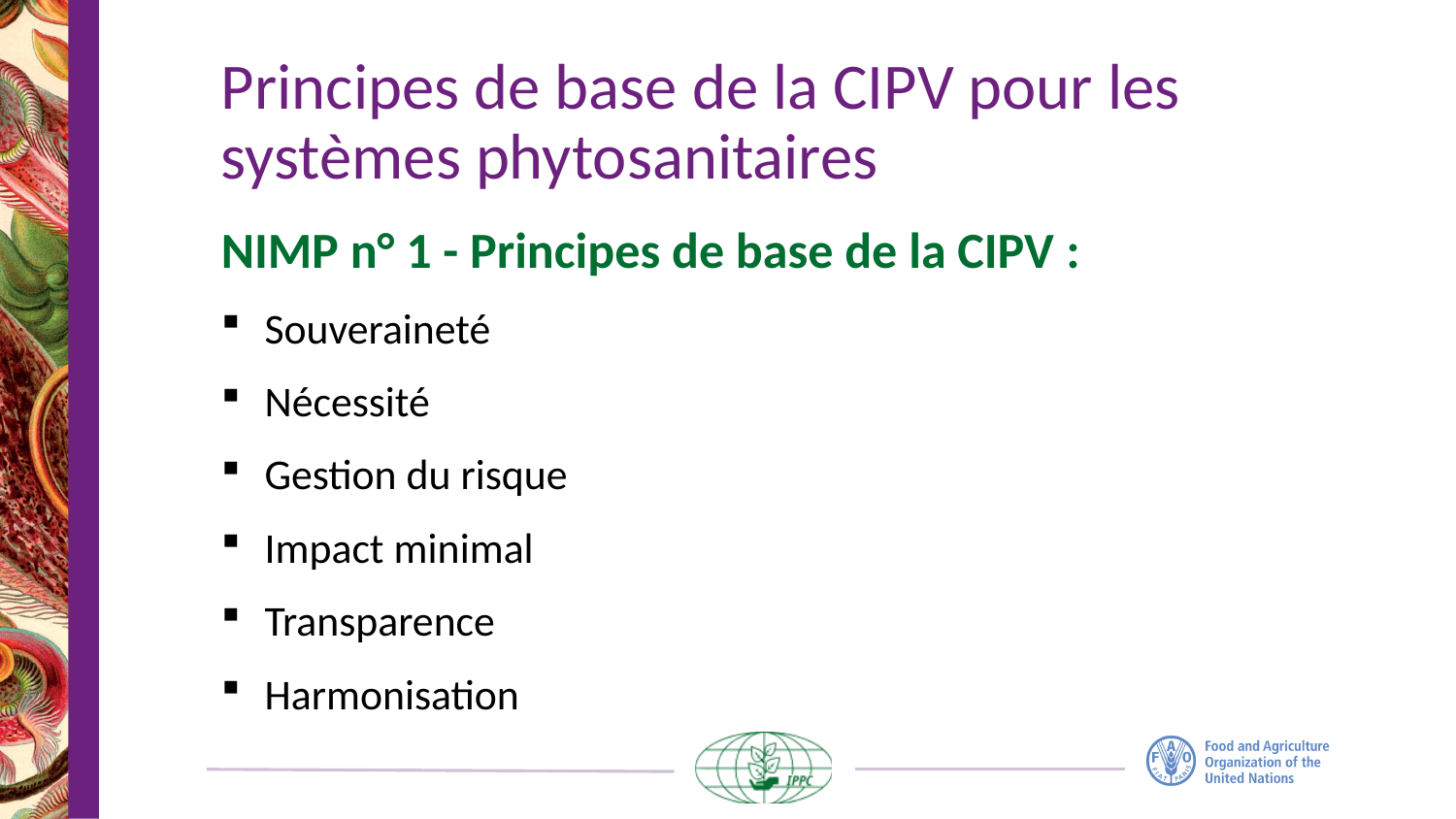

# Principes de base de la CIPV pour les systèmes phytosanitaires
NIMP n° 1 - Principes de base de la CIPV :
Souveraineté
Nécessité
Gestion du risque
Impact minimal
Transparence
Harmonisation